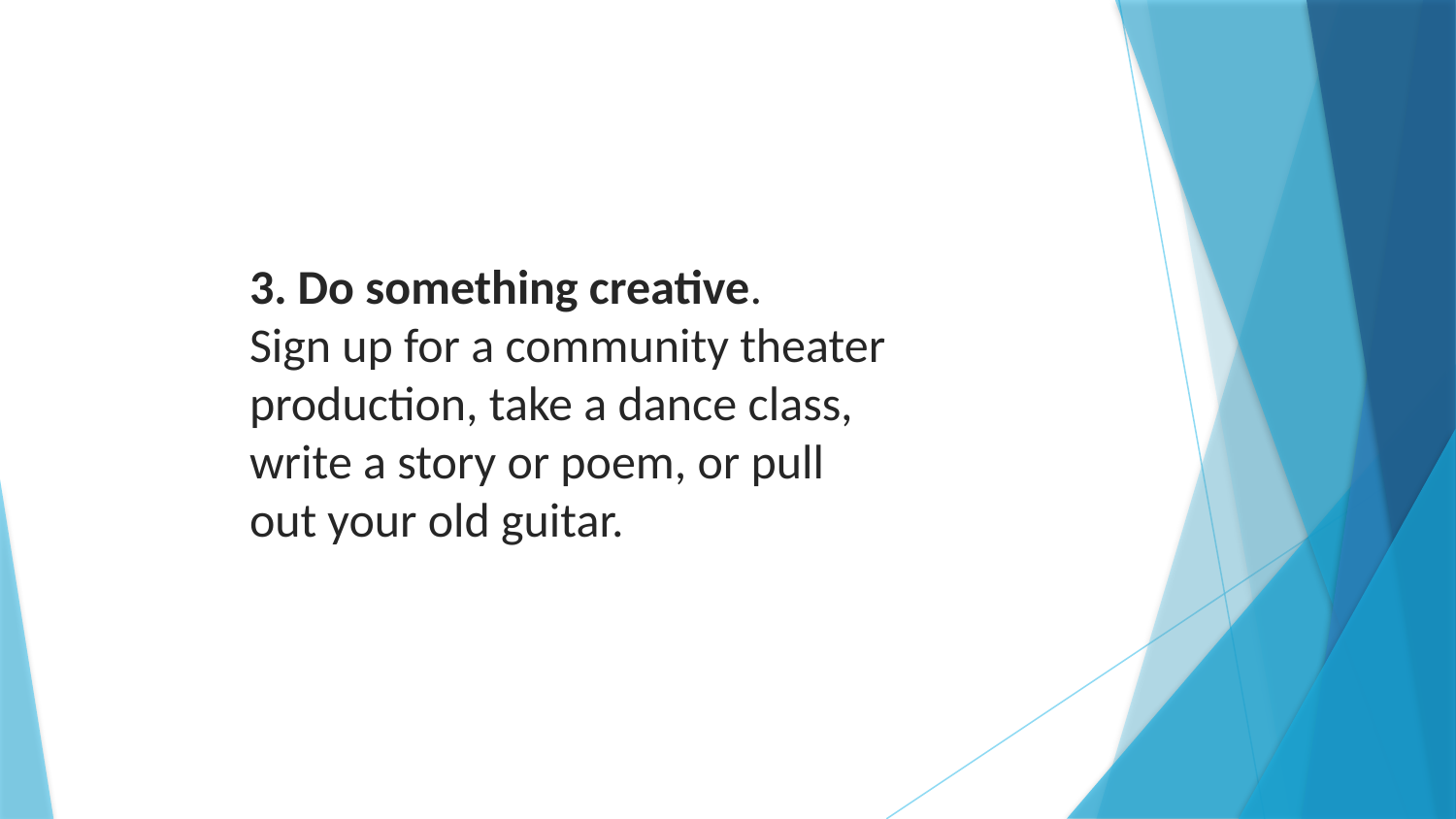

3. Do something creative.
Sign up for a community theater production, take a dance class, write a story or poem, or pull out your old guitar.